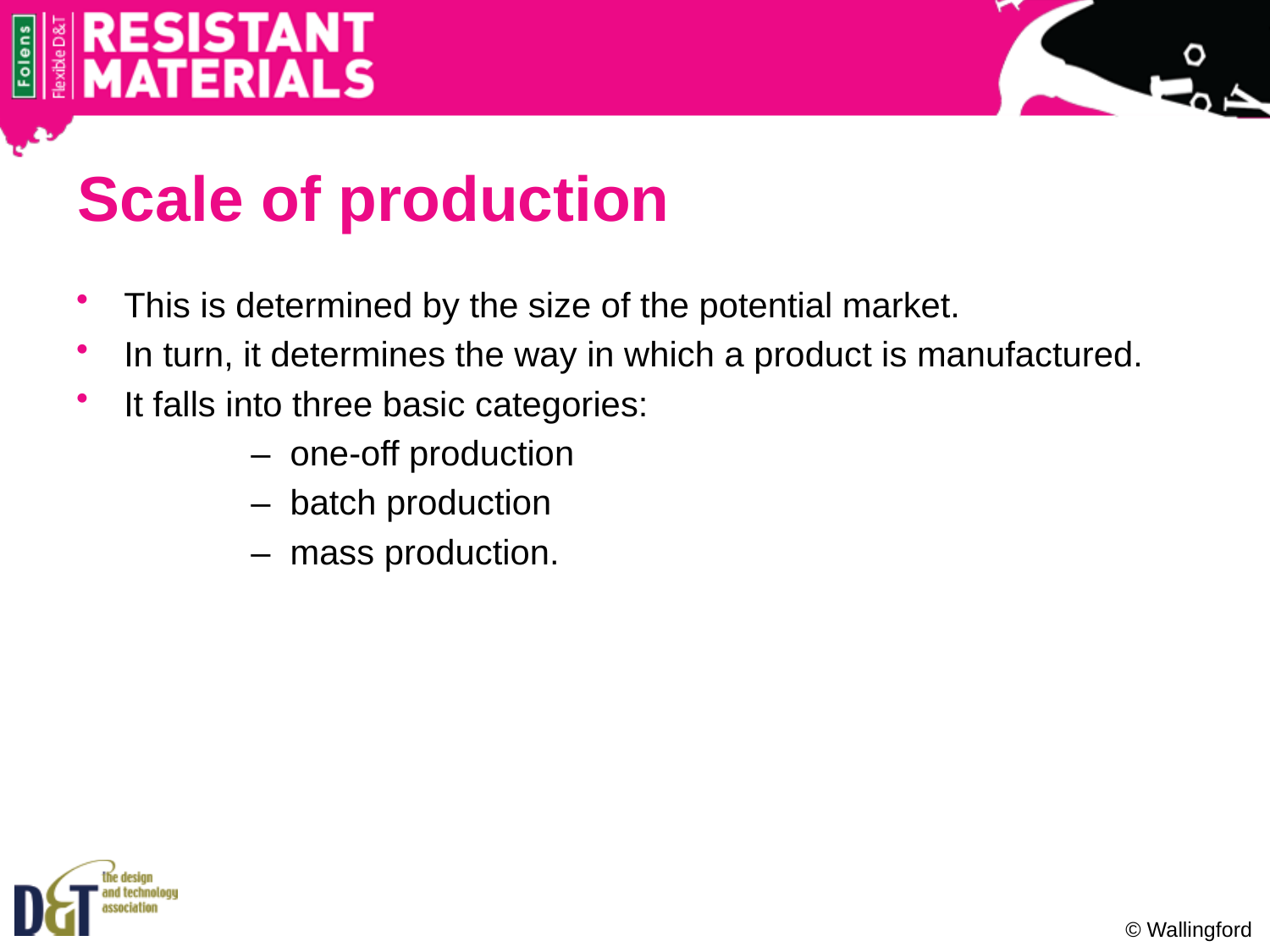

# Scale of production
This is determined by the size of the potential market.
In turn, it determines the way in which a product is manufactured.
It falls into three basic categories:
		–  one-off production
		–  batch production
		–  mass production.

© Wallingford